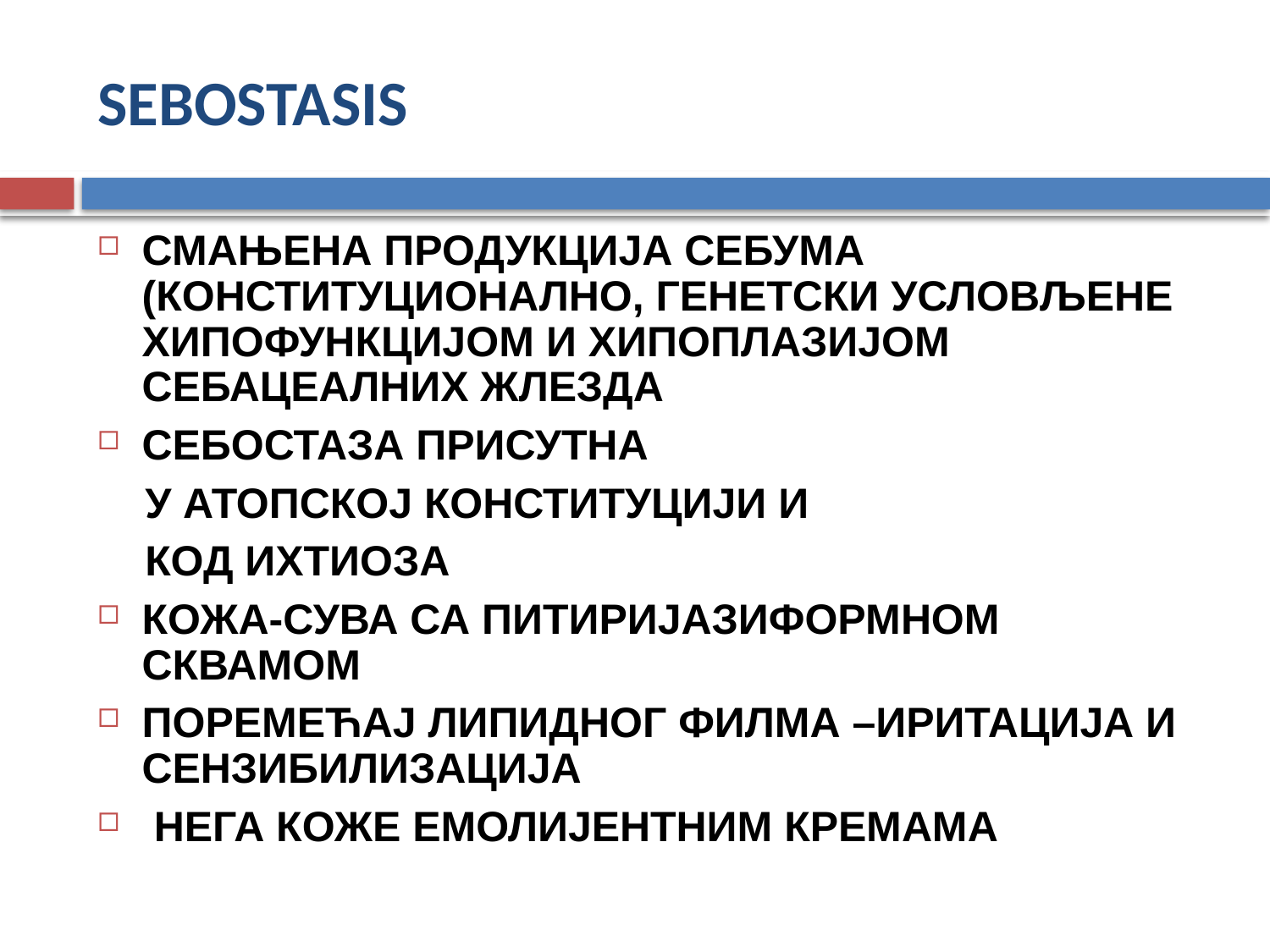

# SEBOSTASIS
СМАЊЕНА ПРОДУКЦИЈА СЕБУМА (КОНСТИТУЦИОНАЛНО, ГЕНЕТСКИ УСЛОВЉЕНЕ ХИПОФУНКЦИЈОМ И ХИПОПЛАЗИЈОМ СЕБАЦЕАЛНИХ ЖЛЕЗДА
СЕБОСТАЗА ПРИСУТНА
    У АТОПСКОЈ КОНСТИТУЦИЈИ И
    КОД ИХТИОЗА
КОЖА-СУВА СА ПИТИРИЈАЗИФОРМНОМ СКВАМОМ
ПОРЕМЕЋАЈ ЛИПИДНОГ ФИЛМА –ИРИТАЦИЈА И СЕНЗИБИЛИЗАЦИЈА
 НЕГА КОЖЕ ЕМОЛИЈЕНТНИМ КРЕМАМА